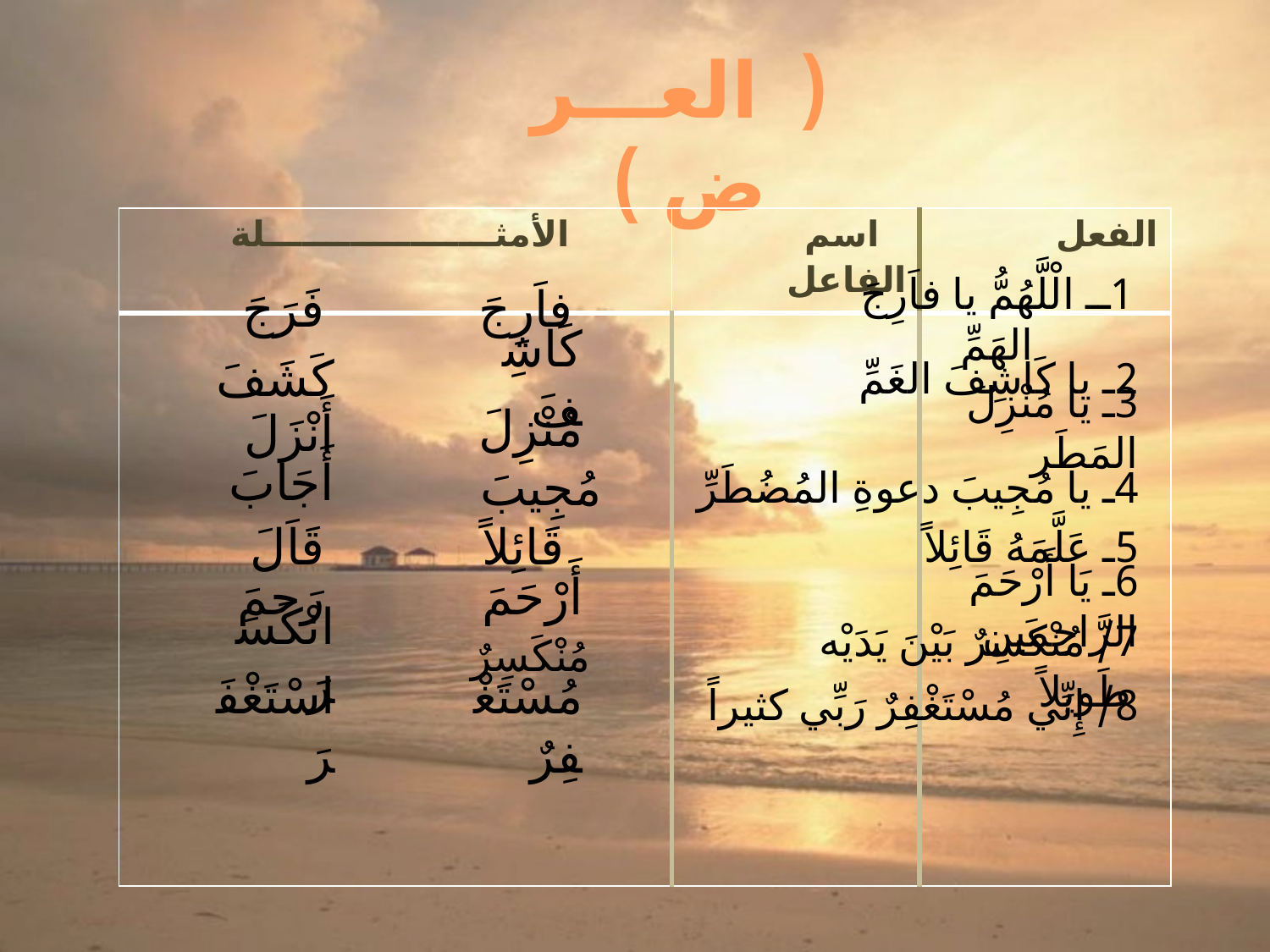

(  العـــرض )
| الأمثـــــــــــــــــــلة | اسم الفاعل | الفعل |
| --- | --- | --- |
|  |  |  |
فَرَجَ
فاَرِجَ

1ــ الْلَّهُمُّ يا فاَرِجَ الهَمِّ

كَشَفَ
كَاشِفَ
2ـ يا كَاشِفَ الغَمِّ
أَنْزَلَ
مُنْزِلَ
3ـ يا مُنْزِلَ المَطَر
أَجَابَ
مُجِيبَ
4ـ يا مُجِيبَ دعوةِ المُضُطَرِّ
قَاَلَ
قَائِلاً
5ـ عَلَّمَهُ قَائِلاً
رَحمَ
أَرْحَمَ
6ـ يَا أَرْحَمَ الرَّاحِمين
انْكَسَرَ
مُنْكَسِرٌ
7/ مُنْكَسِرٌ بَيْنَ يَدَيْه طَويلاً
اسْتَغْفَرَ
مُسْتَغْفِرٌ
8/ إِنِّي مُسْتَغْفِرٌ رَبِّي كثيراً